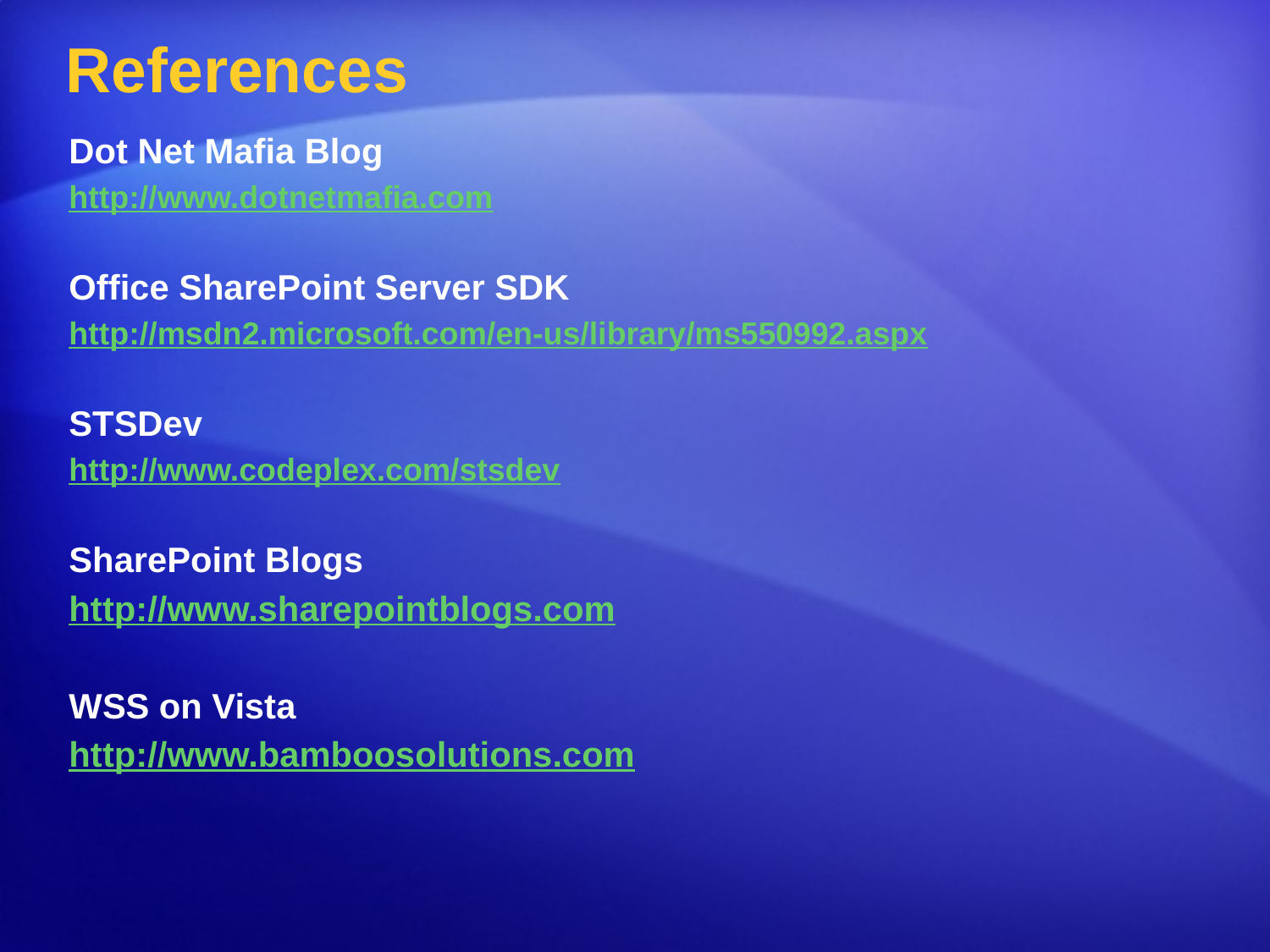

# References
Dot Net Mafia Blog
http://www.dotnetmafia.com

Office SharePoint Server SDK
http://msdn2.microsoft.com/en-us/library/ms550992.aspx

STSDev
http://www.codeplex.com/stsdev

SharePoint Blogs
http://www.sharepointblogs.com

WSS on Vista
http://www.bamboosolutions.com